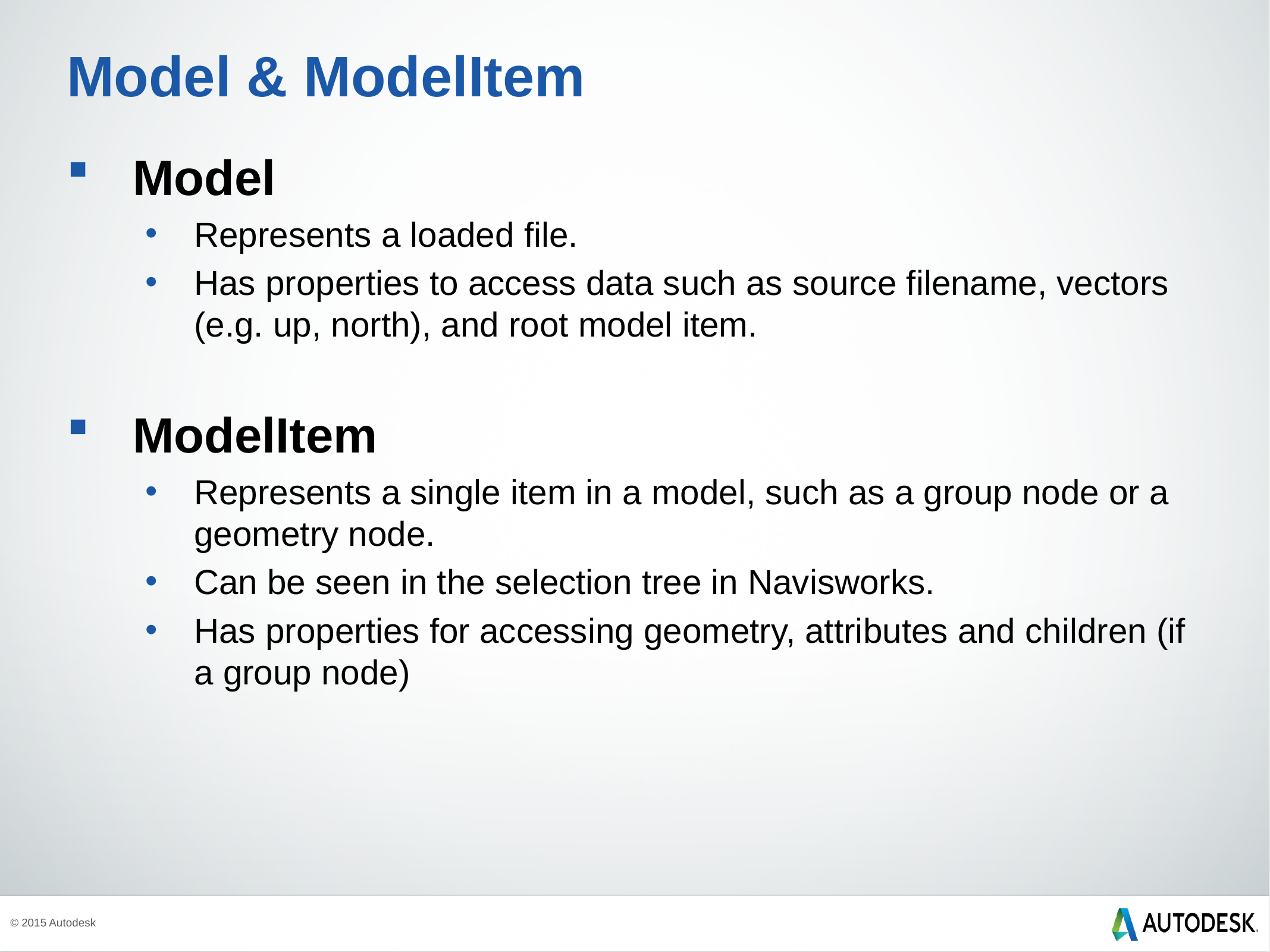

# Model & ModelItem
Model
Represents a loaded file.
Has properties to access data such as source filename, vectors (e.g. up, north), and root model item.

ModelItem
Represents a single item in a model, such as a group node or a geometry node.
Can be seen in the selection tree in Navisworks.
Has properties for accessing geometry, attributes and children (if a group node)